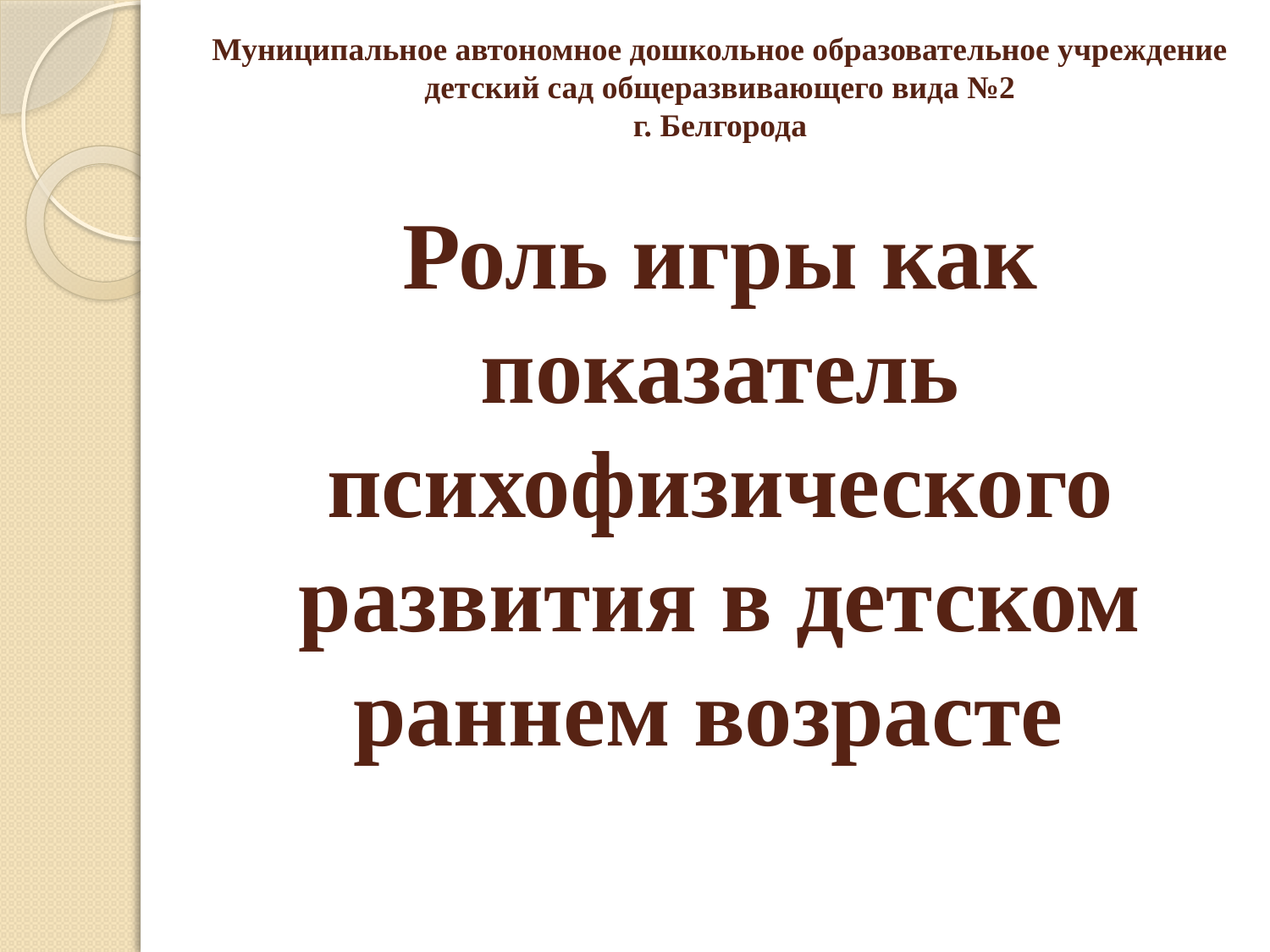

# Муниципальное автономное дошкольное образовательное учреждение детский сад общеразвивающего вида №2 г. Белгорода Роль игры как показатель психофизического развития в детском раннем возрасте